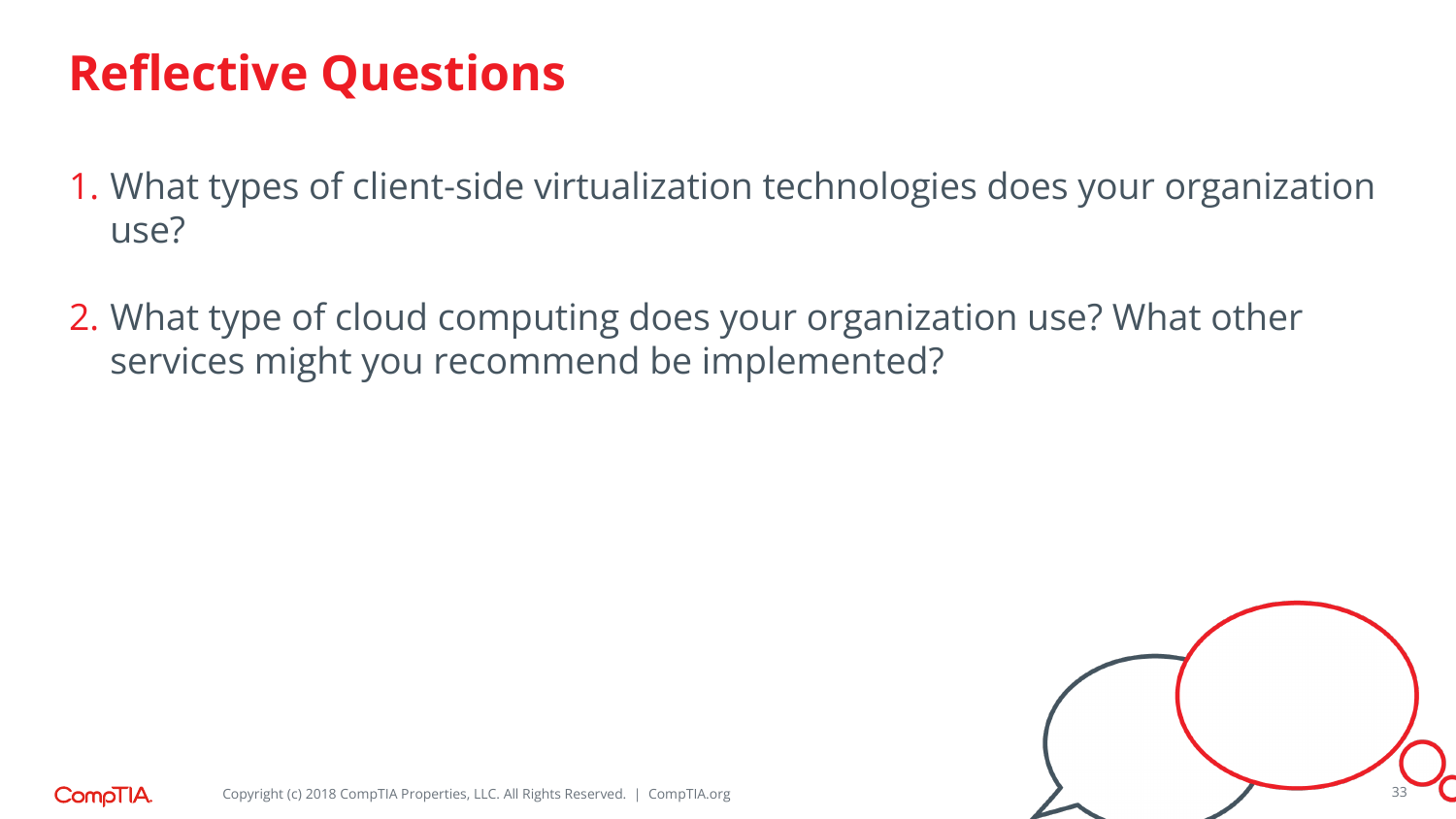

What types of client-side virtualization technologies does your organization use?
What type of cloud computing does your organization use? What other services might you recommend be implemented?
33